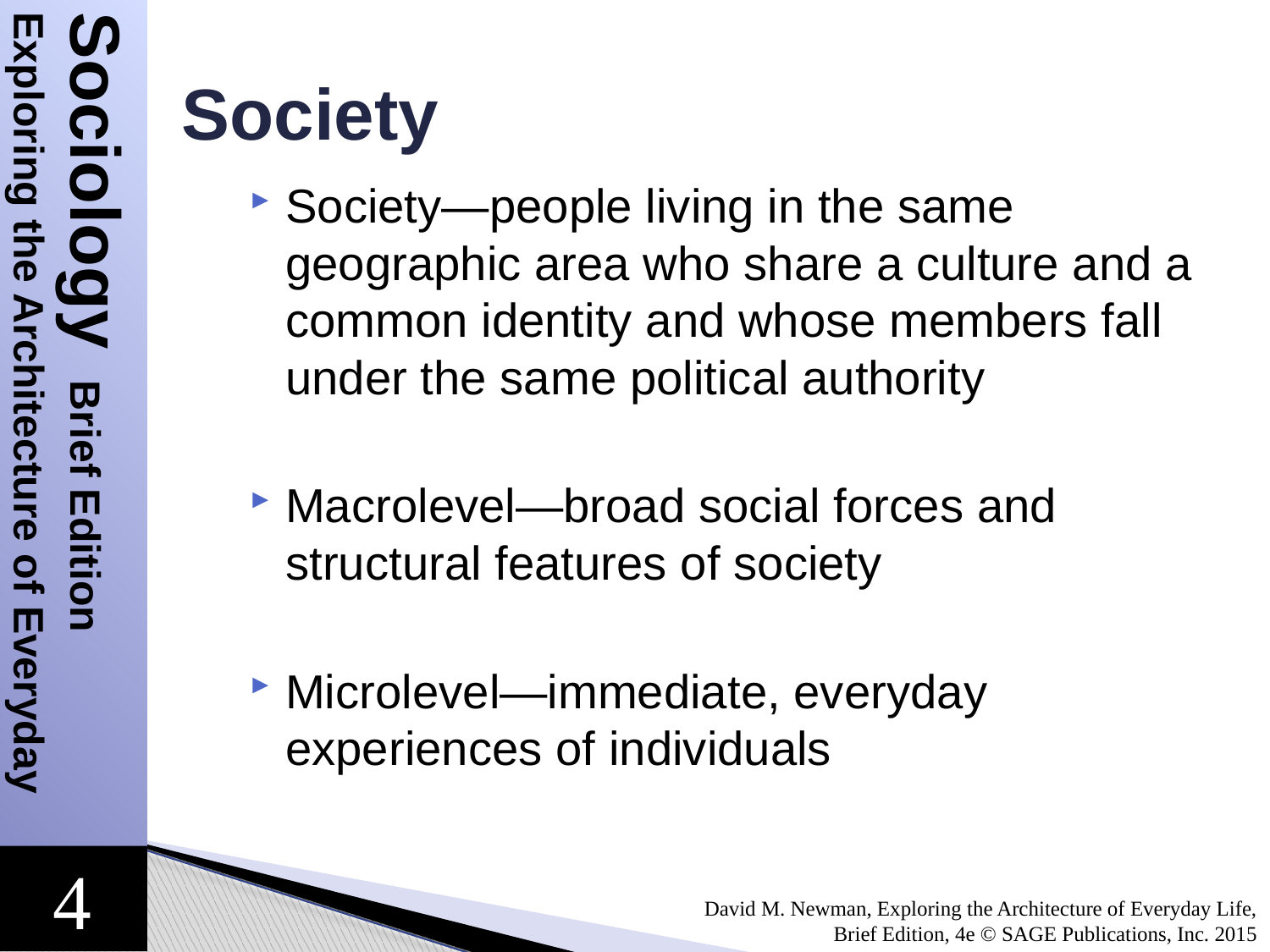

Society
Society—people living in the same geographic area who share a culture and a common identity and whose members fall under the same political authority

Macrolevel—broad social forces and structural features of society

Microlevel—immediate, everyday experiences of individuals
David M. Newman, Exploring the Architecture of Everyday Life, Brief Edition, 4e © SAGE Publications, Inc. 2015